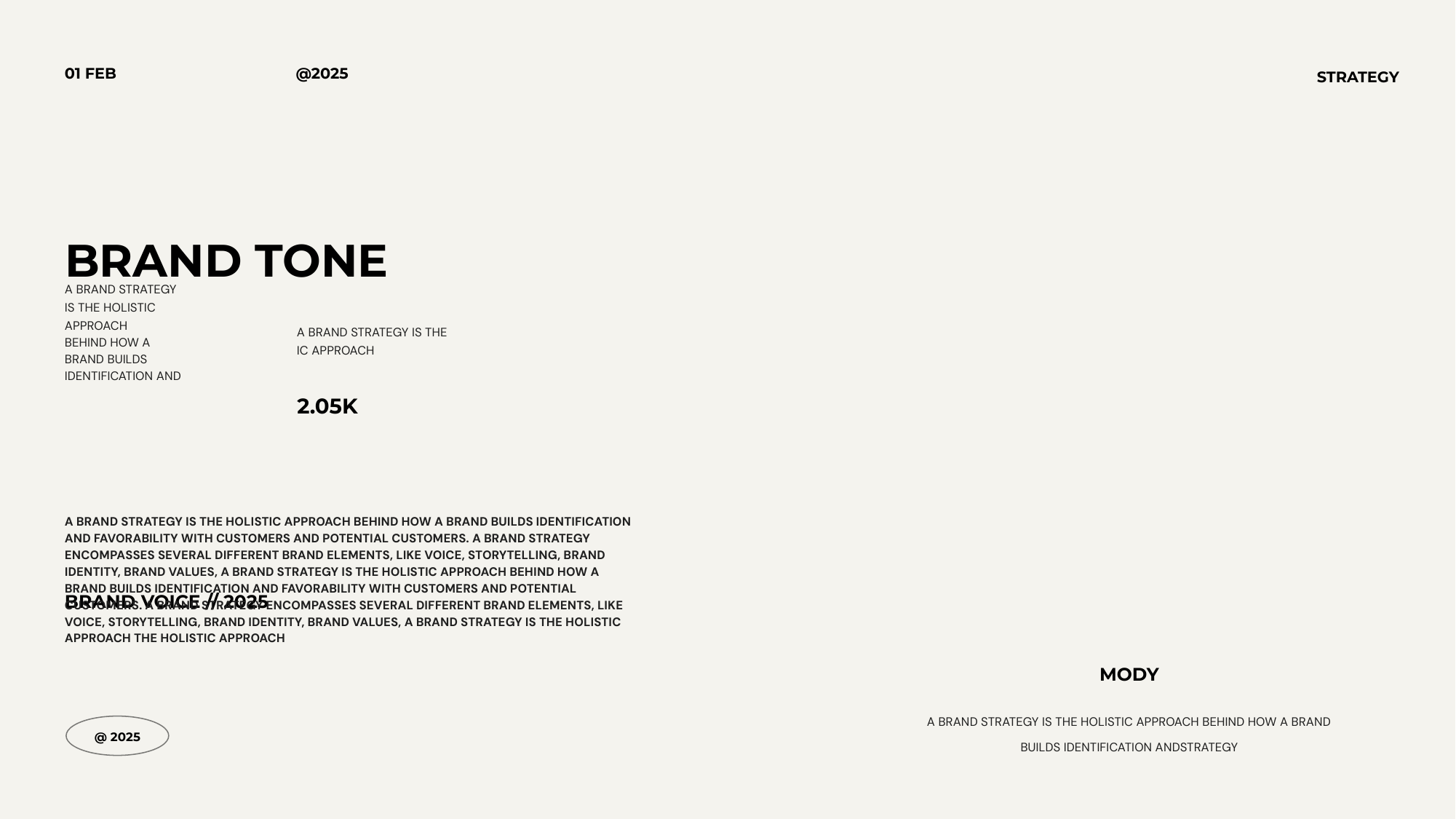

01 FEB
@2025
STRATEGY
BRAND TONE
2.05K
A BRAND STRATEGY IS THE HOLISTIC APPROACH
BEHIND HOW A BRAND BUILDS IDENTIFICATION AND
A BRAND STRATEGY IS THE
IC APPROACH
BRAND VOICE // 2025
A BRAND STRATEGY IS THE HOLISTIC APPROACH BEHIND HOW A BRAND BUILDS IDENTIFICATION AND FAVORABILITY WITH CUSTOMERS AND POTENTIAL CUSTOMERS. A BRAND STRATEGY ENCOMPASSES SEVERAL DIFFERENT BRAND ELEMENTS, LIKE VOICE, STORYTELLING, BRAND IDENTITY, BRAND VALUES, A BRAND STRATEGY IS THE HOLISTIC APPROACH BEHIND HOW A BRAND BUILDS IDENTIFICATION AND FAVORABILITY WITH CUSTOMERS AND POTENTIAL CUSTOMERS. A BRAND STRATEGY ENCOMPASSES SEVERAL DIFFERENT BRAND ELEMENTS, LIKE VOICE, STORYTELLING, BRAND IDENTITY, BRAND VALUES, A BRAND STRATEGY IS THE HOLISTIC APPROACH THE HOLISTIC APPROACH
MODY
A BRAND STRATEGY IS THE HOLISTIC APPROACH BEHIND HOW A BRAND BUILDS IDENTIFICATION ANDSTRATEGY

@ 2025